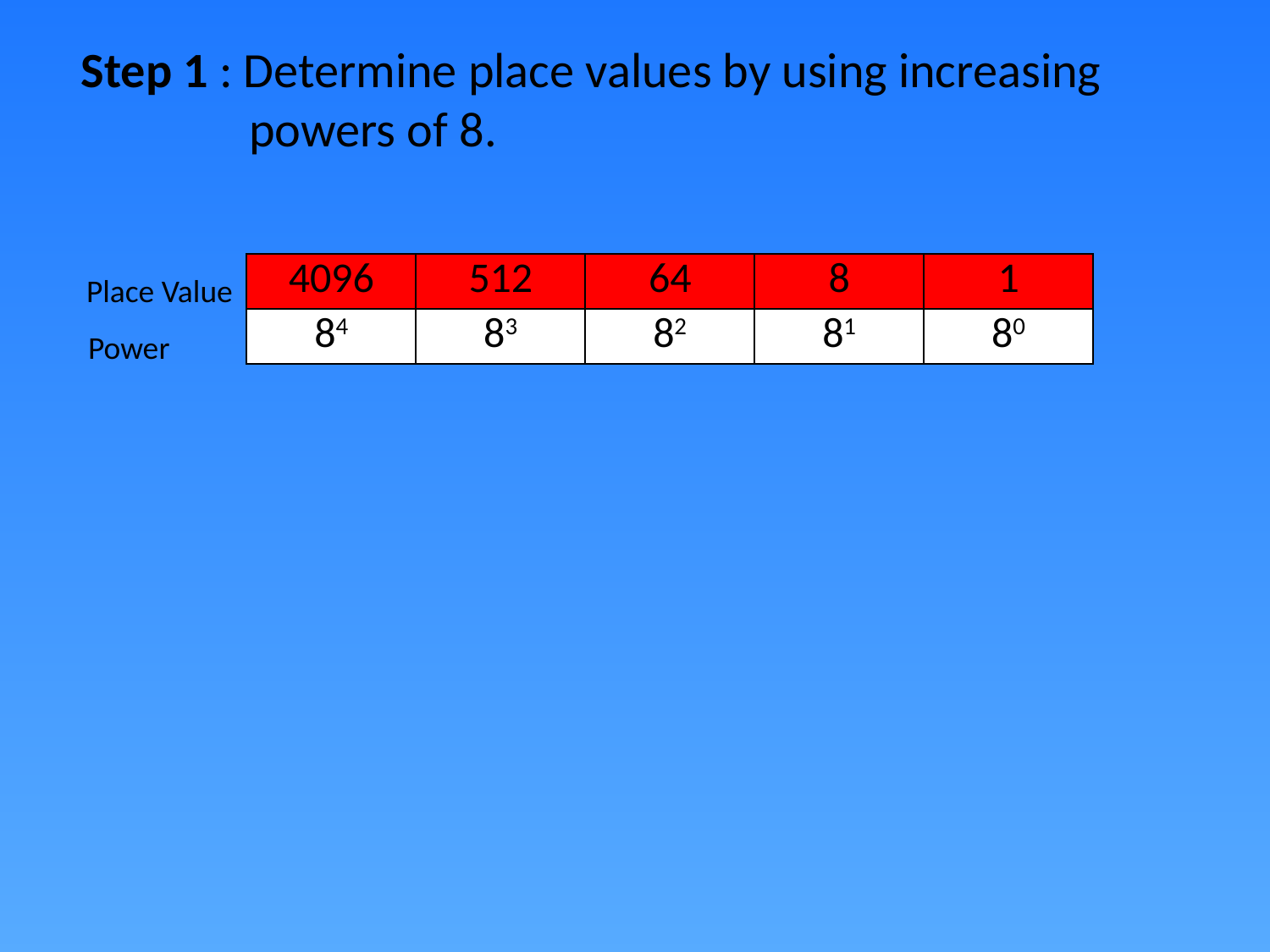

Step 1 : Determine place values by using increasing
               powers of 8.
| 4096 | 512 | 64 | 8 | 1 |
| --- | --- | --- | --- | --- |
| 84 | 83 | 82 | 81 | 80 |
Place Value
Power